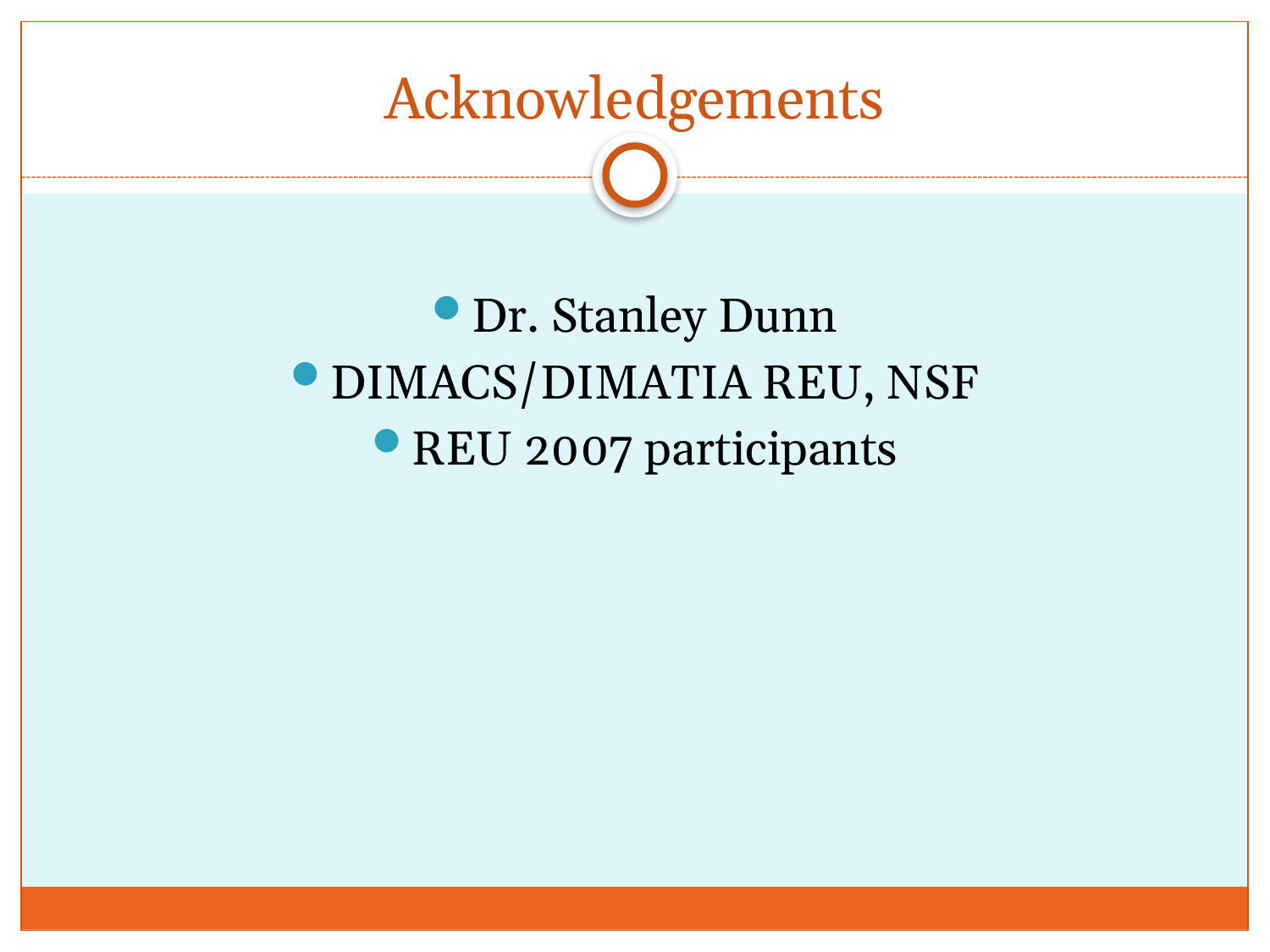

Dr. Stanley Dunn
DIMACS/DIMATIA REU, NSF
REU 2007 participants
# Acknowledgements